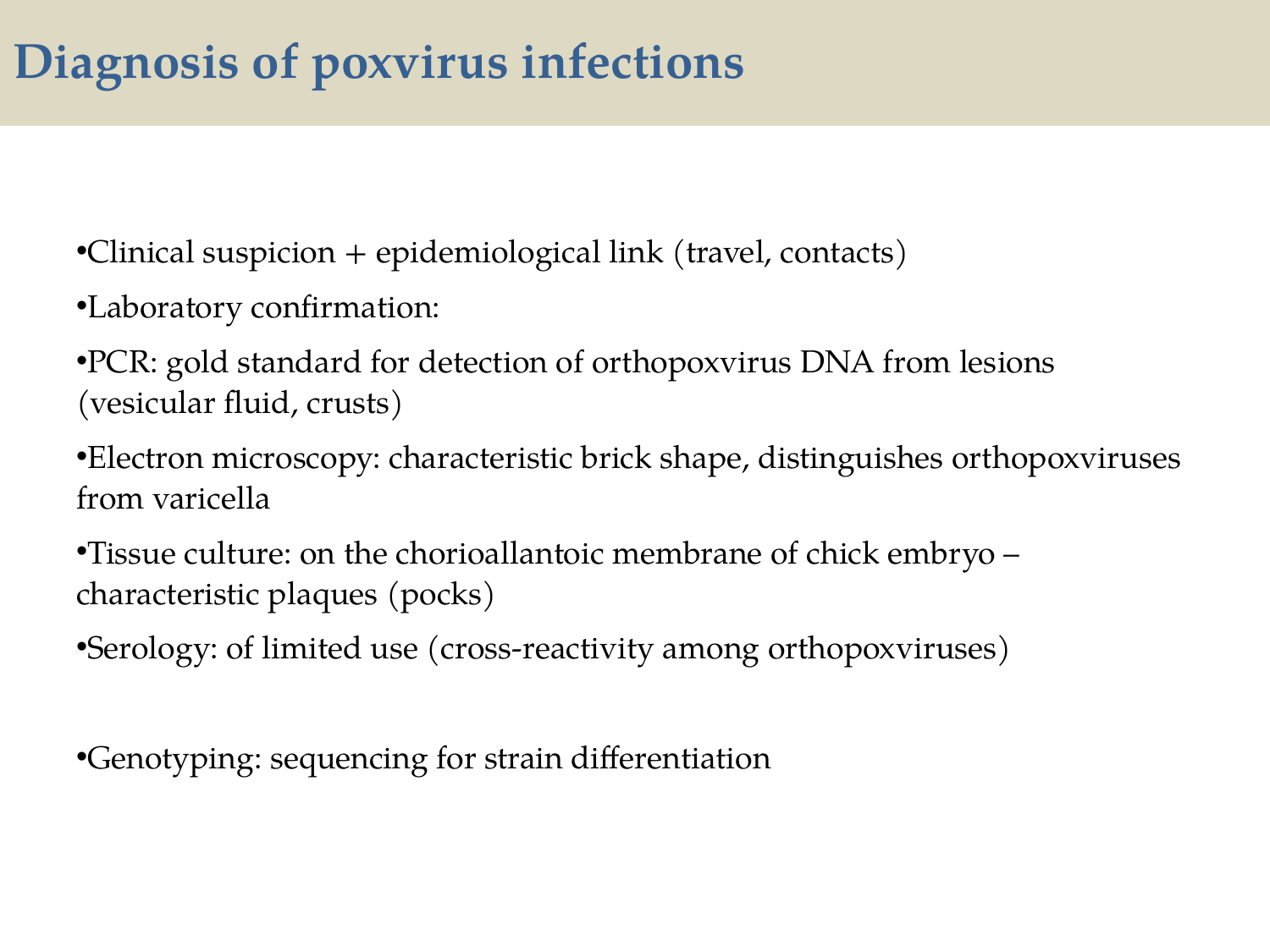

# Diagnosis of poxvirus infections
Clinical suspicion + epidemiological link (travel, contacts)
Laboratory confirmation:
PCR: gold standard for detection of orthopoxvirus DNA from lesions (vesicular fluid, crusts)
Electron microscopy: characteristic brick shape, distinguishes orthopoxviruses from varicella
Tissue culture: on the chorioallantoic membrane of chick embryo – characteristic plaques (pocks)
Serology: of limited use (cross-reactivity among orthopoxviruses)

Genotyping: sequencing for strain differentiation